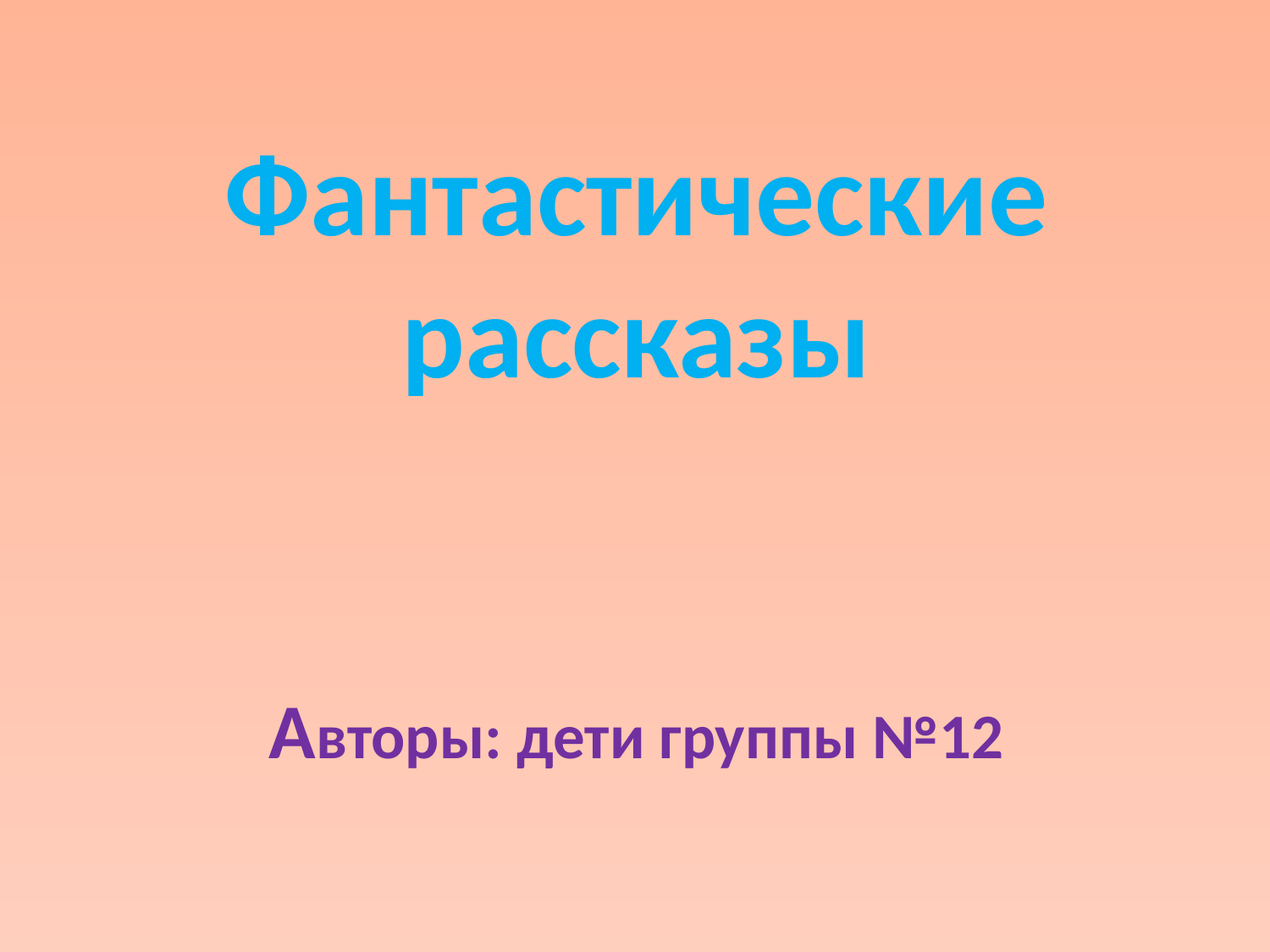

# Фантастические рассказы Авторы: дети группы №12